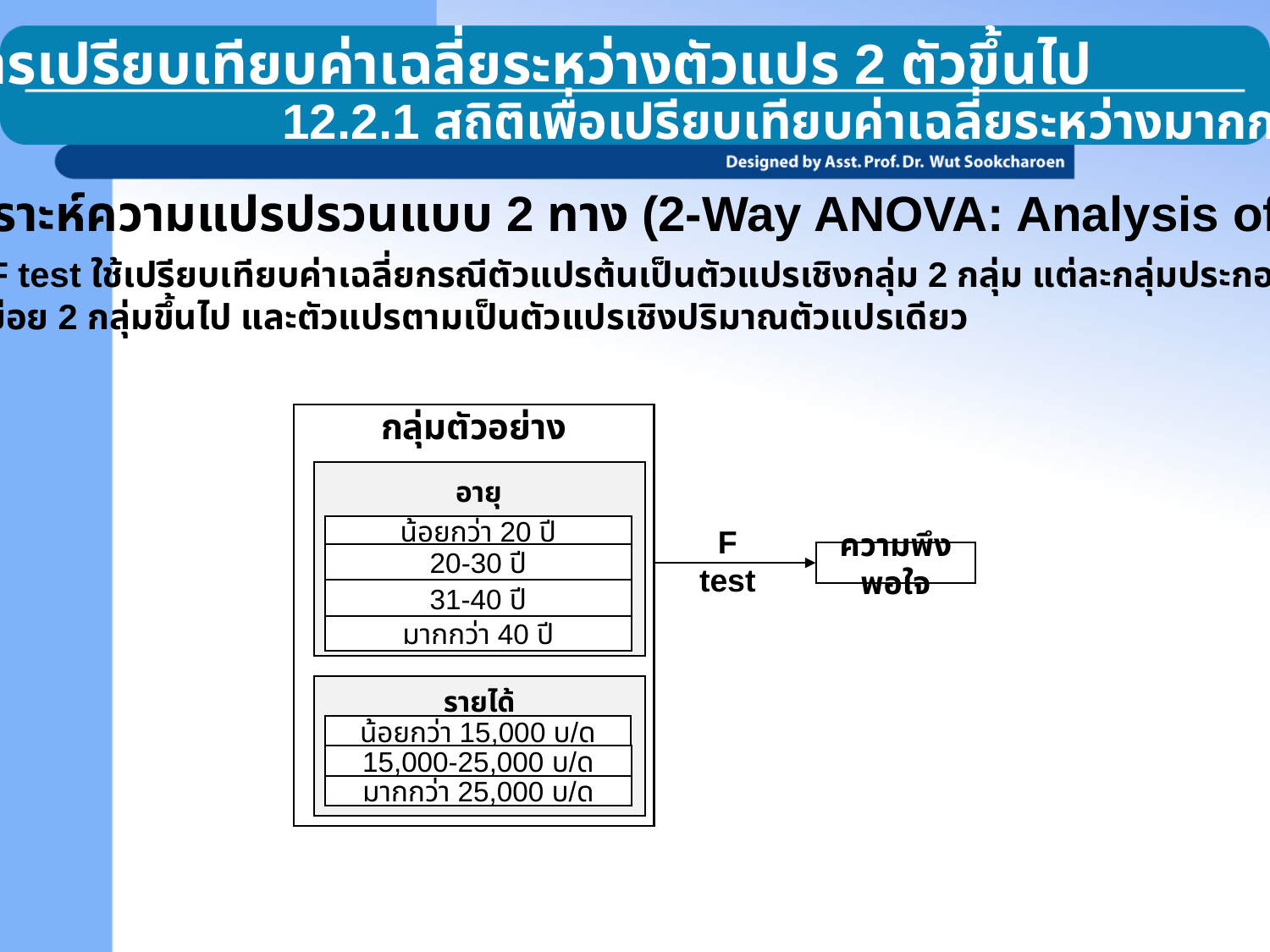

12.2 การเปรียบเทียบค่าเฉลี่ยระหว่างตัวแปร 2 ตัวขึ้นไป
12.2.1 สถิติเพื่อเปรียบเทียบค่าเฉลี่ยระหว่างมากกว่า 2 ตัว
การวิเคราะห์ความแปรปรวนแบบ 2 ทาง (2-Way ANOVA: Analysis of Variance)
ใช้สถิติ F test ใช้เปรียบเทียบค่าเฉลี่ยกรณีตัวแปรต้นเป็นตัวแปรเชิงกลุ่ม 2 กลุ่ม แต่ละกลุ่มประกอบด้วย
ตัวแปรย่อย 2 กลุ่มขึ้นไป และตัวแปรตามเป็นตัวแปรเชิงปริมาณตัวแปรเดียว
กลุ่มตัวอย่าง

อายุ
น้อยกว่า 20 ปี
F test
ความพึงพอใจ
20-30 ปี
31-40 ปี
มากกว่า 40 ปี

รายได้
น้อยกว่า 15,000 บ/ด
15,000-25,000 บ/ด
มากกว่า 25,000 บ/ด